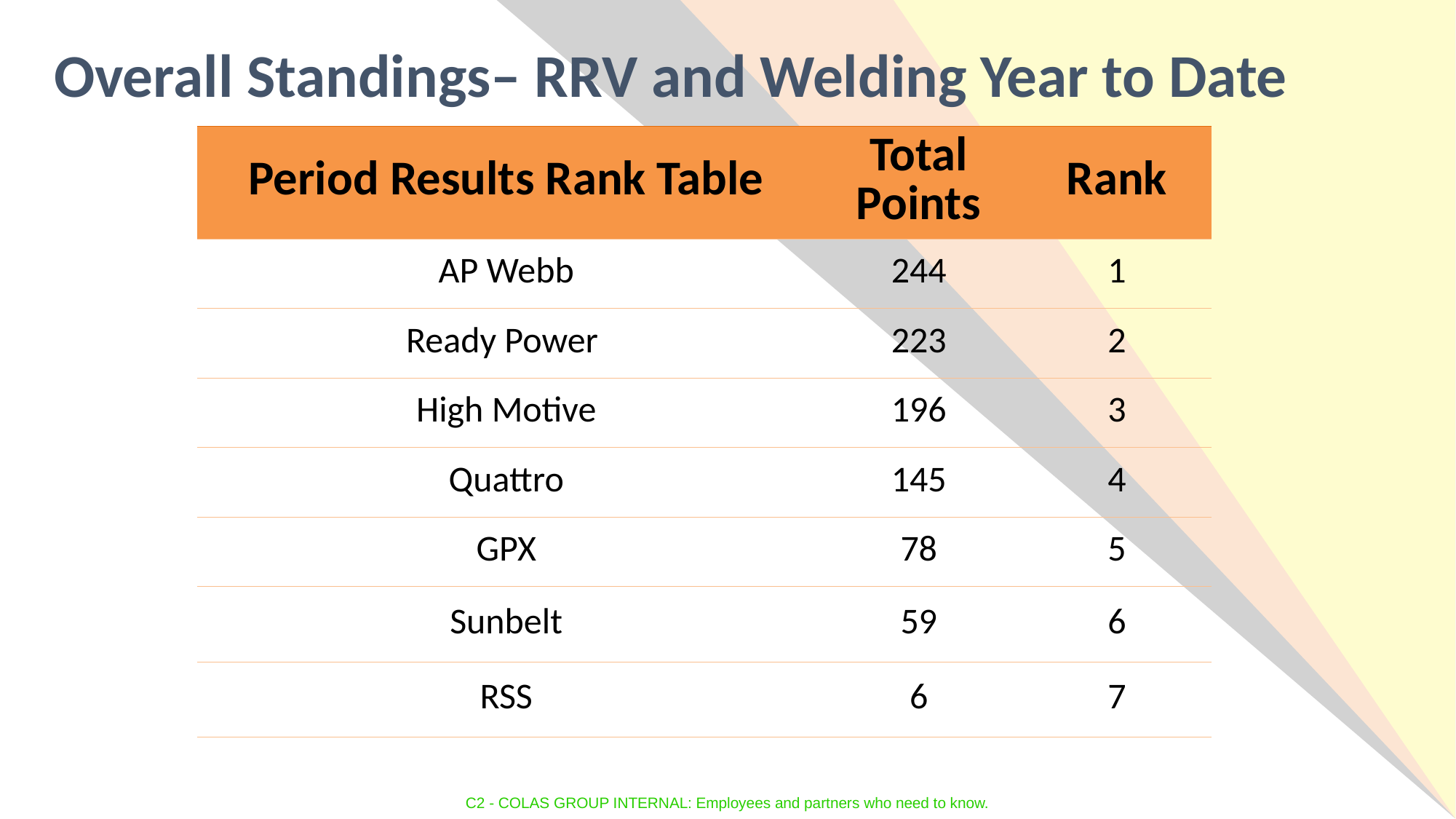

Overall Standings– RRV and Welding Year to Date
| Period Results Rank Table | Total Points | Rank |
| --- | --- | --- |
| AP Webb | 244 | 1 |
| Ready Power | 223 | 2 |
| High Motive | 196 | 3 |
| Quattro | 145 | 4 |
| GPX | 78 | 5 |
| Sunbelt | 59 | 6 |
| RSS | 6 | 7 |